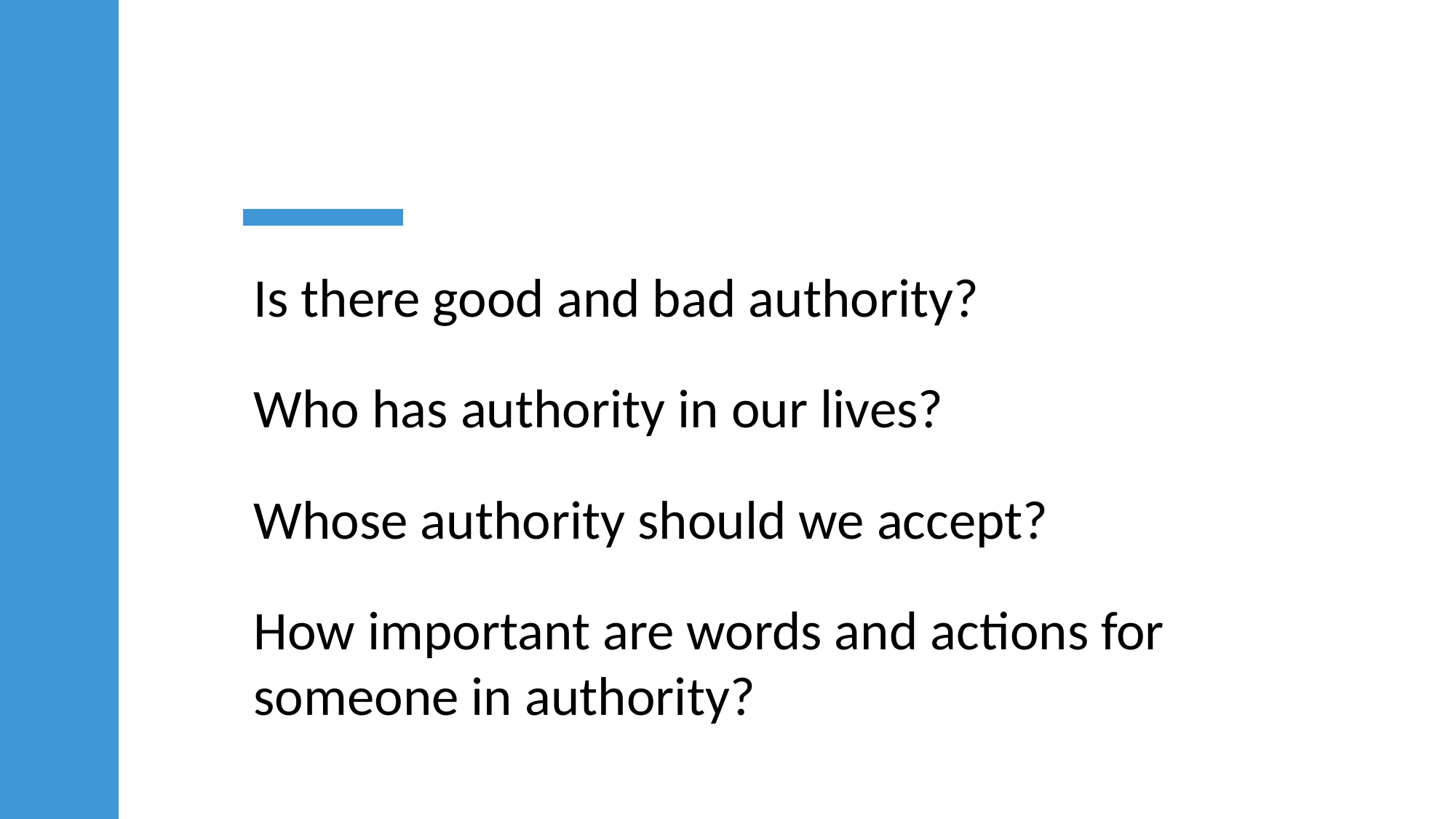

Is there good and bad authority?
Who has authority in our lives?
Whose authority should we accept?
How important are words and actions for someone in authority?